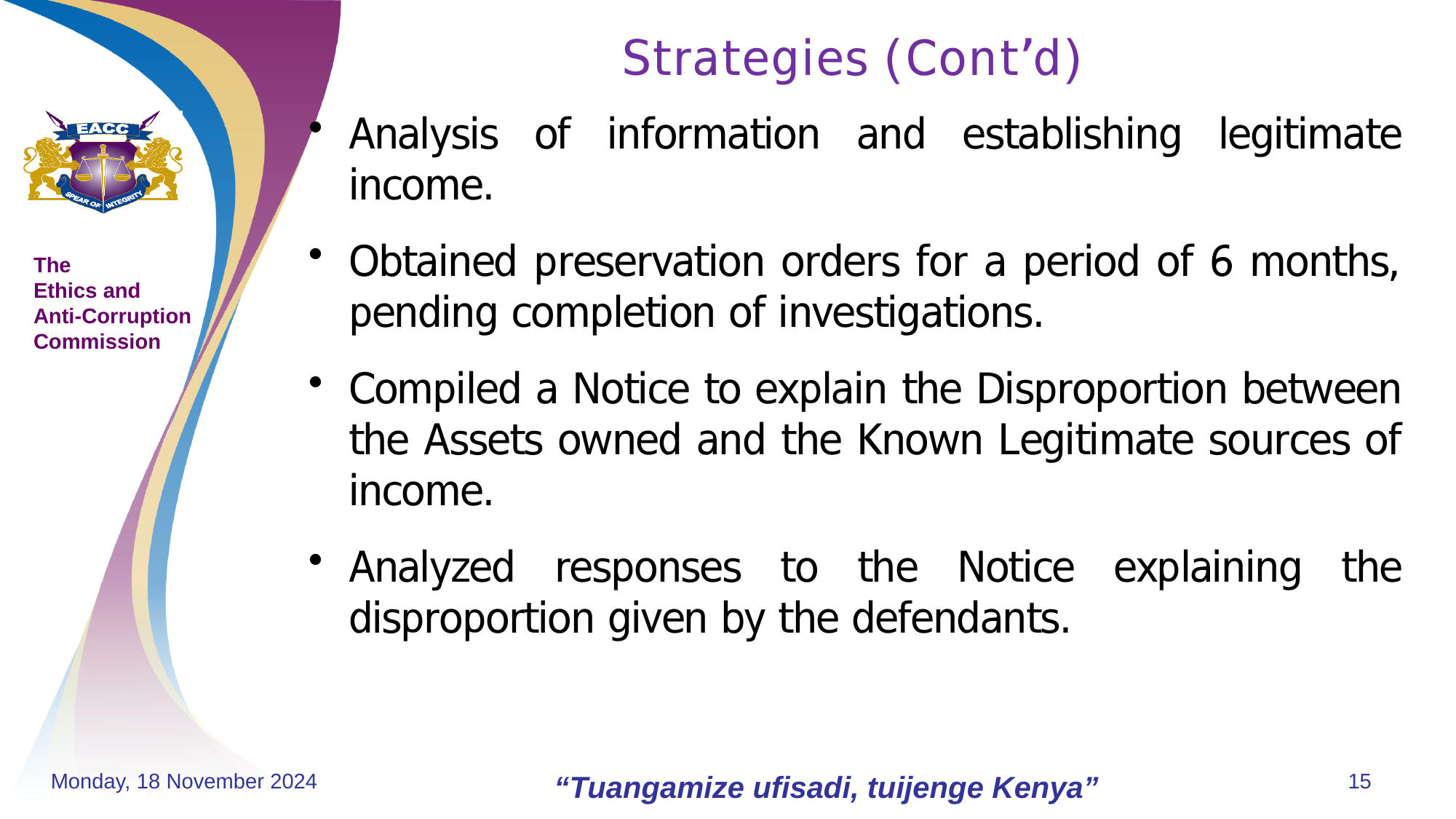

# Strategies (Cont’d)
Analysis of information and establishing legitimate income.

Obtained preservation orders for a period of 6 months, pending completion of investigations.

Compiled a Notice to explain the Disproportion between the Assets owned and the Known Legitimate sources of income.

Analyzed responses to the Notice explaining the disproportion given by the defendants.

Monday, 18 November 2024
“Tuangamize ufisadi, tuijenge Kenya”
15